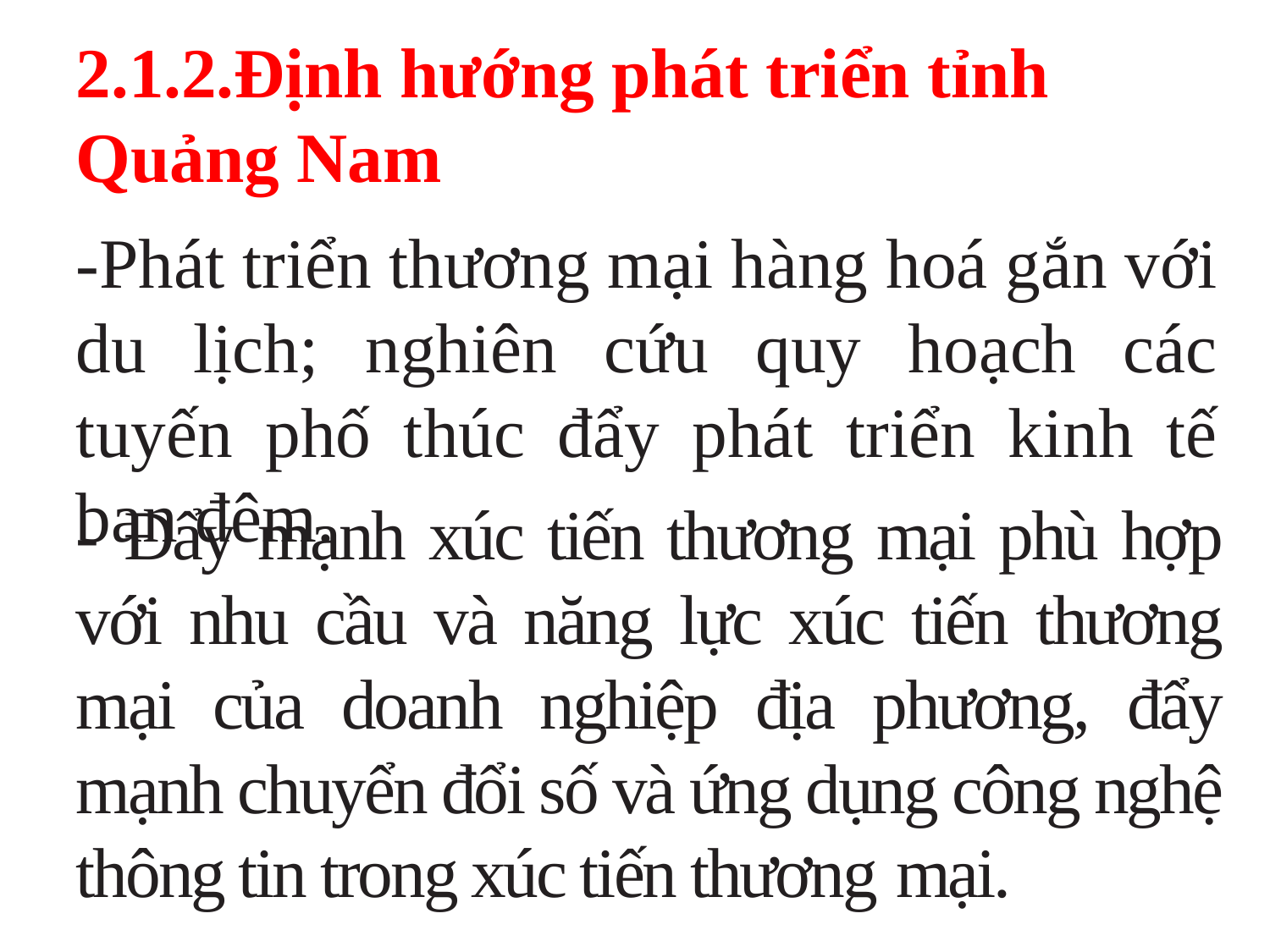

2.1.2.Định hướng phát triển tỉnh Quảng Nam
-Phát triển thương mại hàng hoá gắn với du lịch; nghiên cứu quy hoạch các tuyến phố thúc đẩy phát triển kinh tế ban đêm.
- Đẩy mạnh xúc tiến thương mại phù hợp với nhu cầu và năng lực xúc tiến thương mại của doanh nghiệp địa phương, đẩy mạnh chuyển đổi số và ứng dụng công nghệ thông tin trong xúc tiến thương mại.